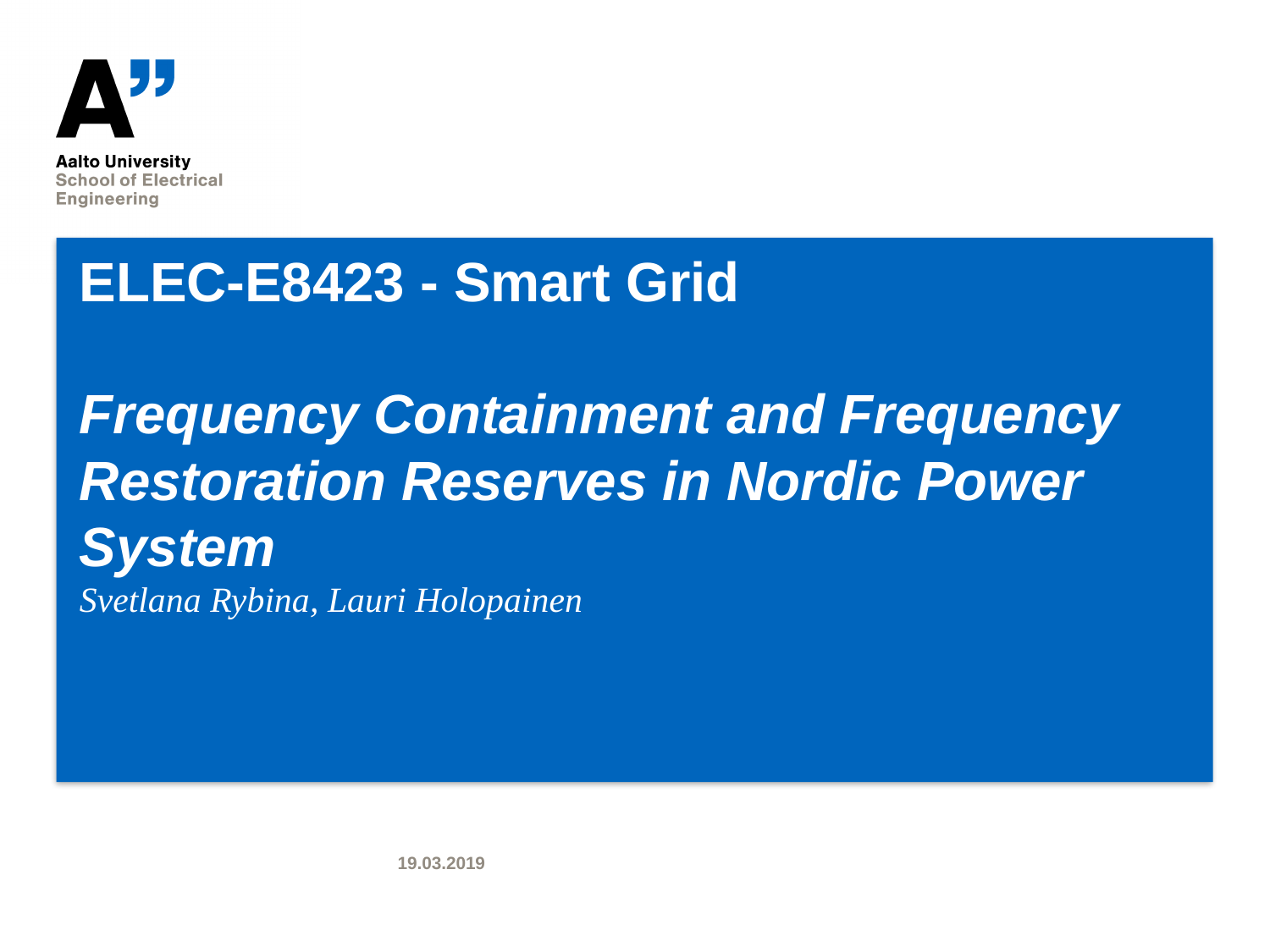

# ELEC-E8423 - Smart Grid Frequency Containment and Frequency Restoration Reserves in Nordic Power System
Svetlana Rybina, Lauri Holopainen

19.03.2019